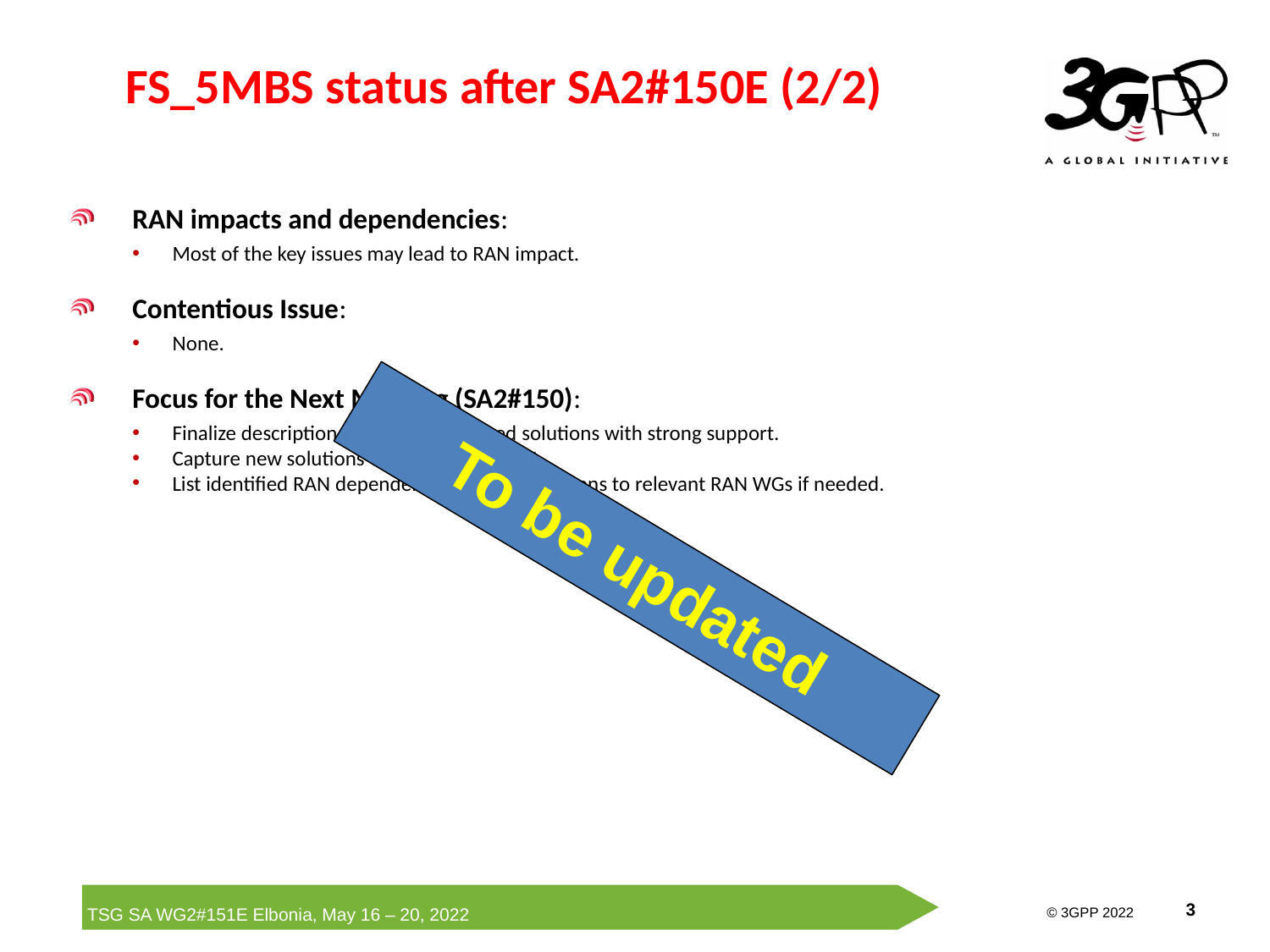

# FS_5MBS status after SA2#150E (2/2)
RAN impacts and dependencies:
Most of the key issues may lead to RAN impact.

Contentious Issue:
None.

Focus for the Next Meeting (SA2#150):
Finalize description for already captured solutions with strong support.
Capture new solutions with strong support.
List identified RAN dependencies and send liaisons to relevant RAN WGs if needed.
To be updated